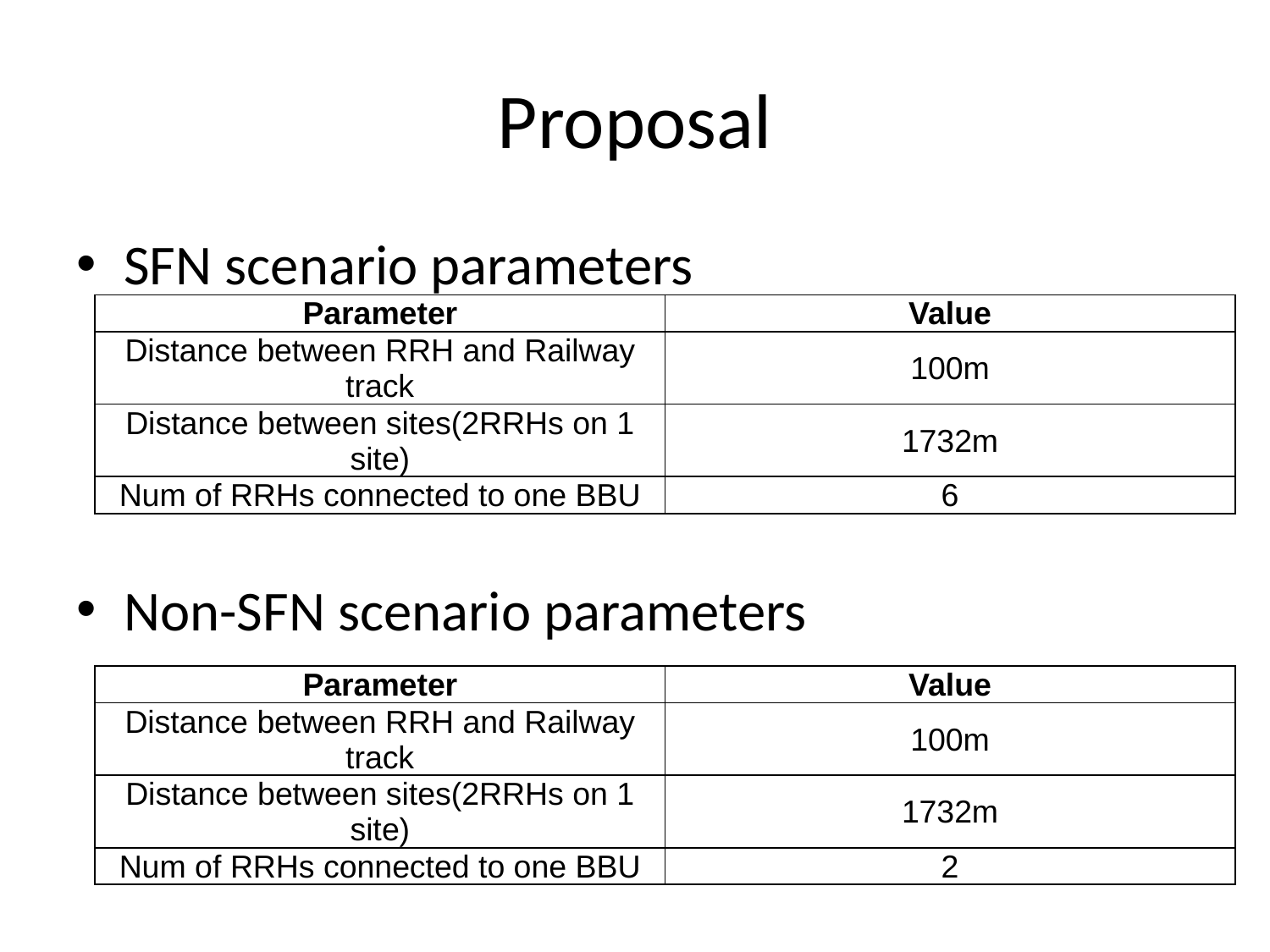

# Proposal
SFN scenario parameters

Non-SFN scenario parameters
| Parameter | Value |
| --- | --- |
| Distance between RRH and Railway track | 100m |
| Distance between sites(2RRHs on 1 site) | 1732m |
| Num of RRHs connected to one BBU | 6 |
| Parameter | Value |
| --- | --- |
| Distance between RRH and Railway track | 100m |
| Distance between sites(2RRHs on 1 site) | 1732m |
| Num of RRHs connected to one BBU | 2 |